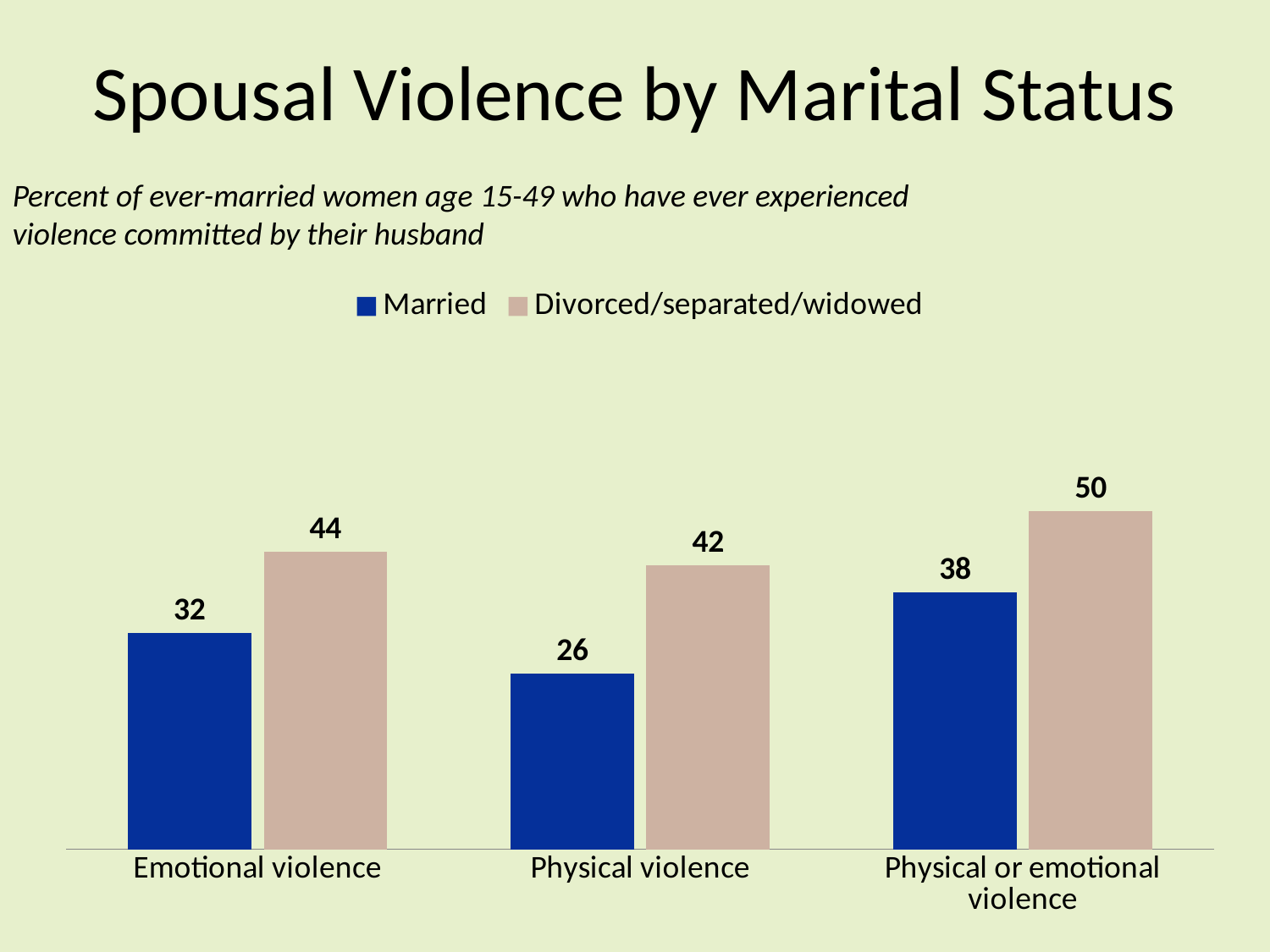

# Spousal Violence by Marital Status
Percent of ever-married women age 15-49 who have ever experienced violence committed by their husband

### Chart

| Category | Married | Divorced/separated/widowed |
|---|---|---|
| Emotional violence | 32.0 | 44.0 |
| Physical violence | 26.0 | 42.0 |
| Physical or emotional violence | 38.0 | 50.0 |